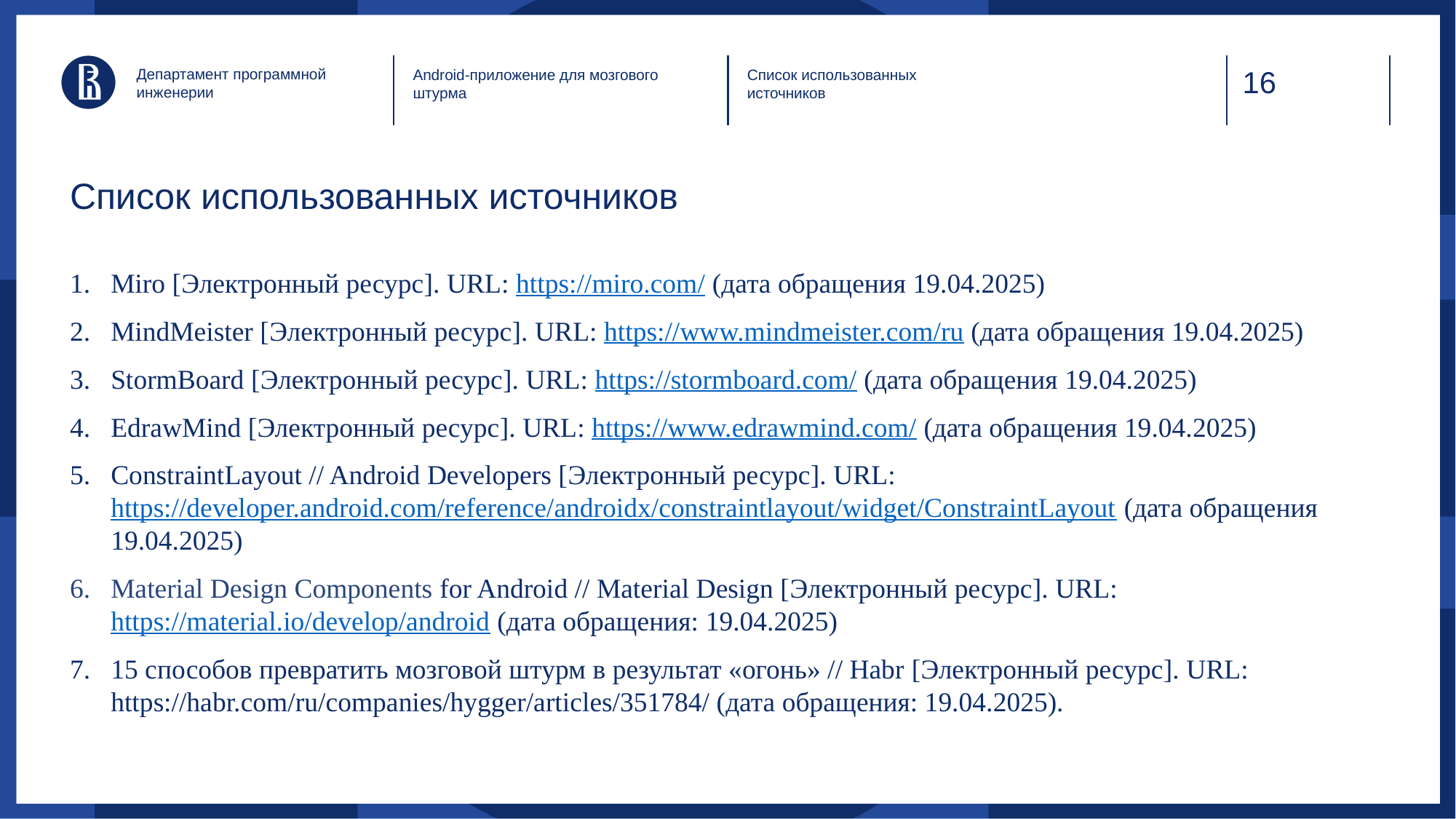

Департамент программной инженерии

Android-приложение для мозгового штурма

Список использованных источников
# Список использованных источников
Miro [Электронный ресурс]. URL: https://miro.com/ (дата обращения 19.04.2025)
MindMeister [Электронный ресурс]. URL: https://www.mindmeister.com/ru (дата обращения 19.04.2025)
StormBoard [Электронный ресурс]. URL: https://stormboard.com/ (дата обращения 19.04.2025)
EdrawMind [Электронный ресурс]. URL: https://www.edrawmind.com/ (дата обращения 19.04.2025)
ConstraintLayout // Android Developers [Электронный ресурс]. URL: https://developer.android.com/reference/androidx/constraintlayout/widget/ConstraintLayout (дата обращения 19.04.2025)
Material Design Components for Android // Material Design [Электронный ресурс]. URL: https://material.io/develop/android (дата обращения: 19.04.2025)
15 способов превратить мозговой штурм в результат «огонь» // Habr [Электронный ресурс]. URL: https://habr.com/ru/companies/hygger/articles/351784/ (дата обращения: 19.04.2025).